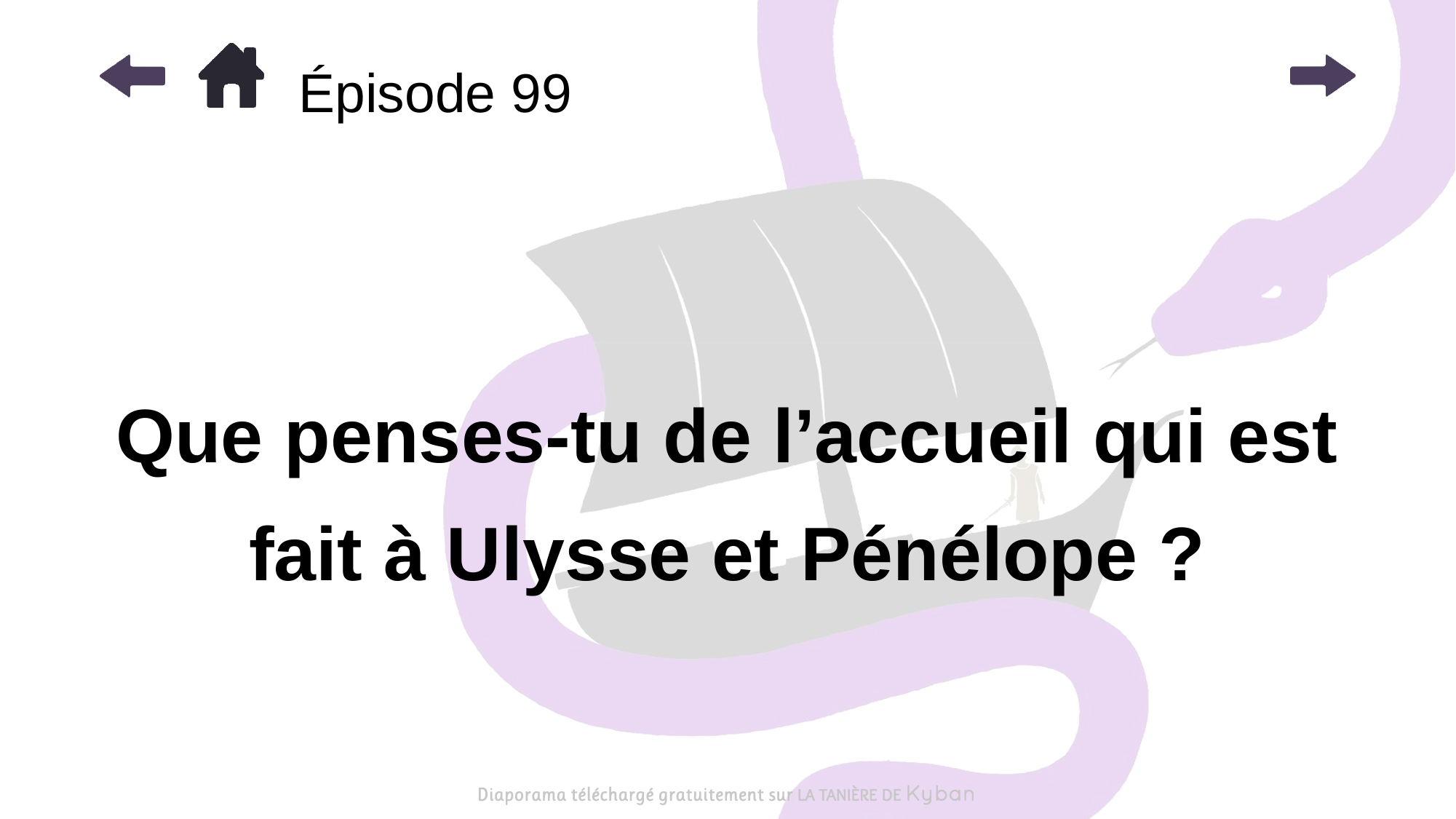

# Épisode 99
Que penses-tu de l’accueil qui est fait à Ulysse et Pénélope ?